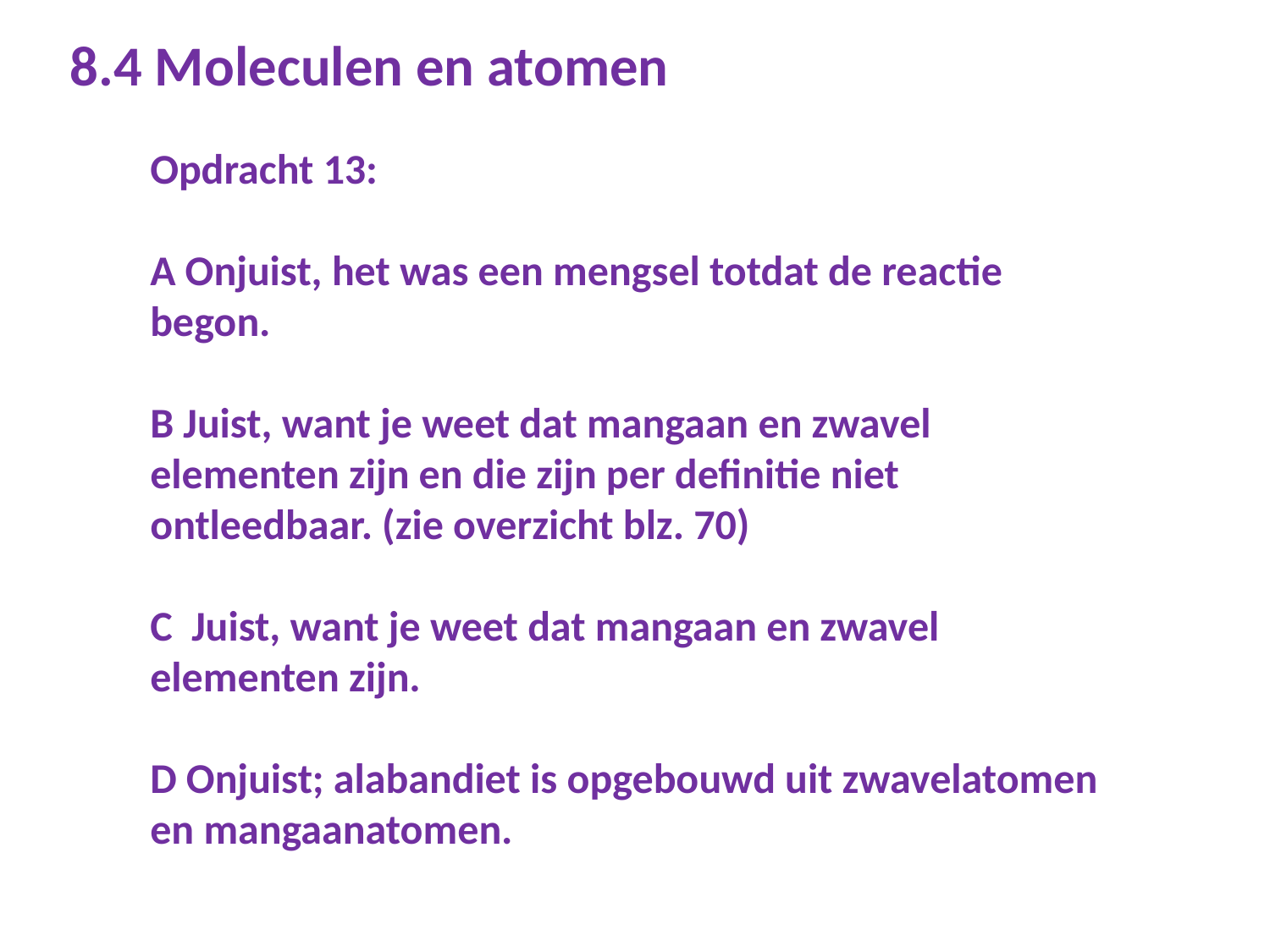

# 8.4 Moleculen en atomen
Opdracht 13:

A Onjuist, het was een mengsel totdat de reactie begon.

B Juist, want je weet dat mangaan en zwavel elementen zijn en die zijn per definitie niet ontleedbaar. (zie overzicht blz. 70)

C  Juist, want je weet dat mangaan en zwavel elementen zijn.

D Onjuist; alabandiet is opgebouwd uit zwavelatomen en mangaanatomen.